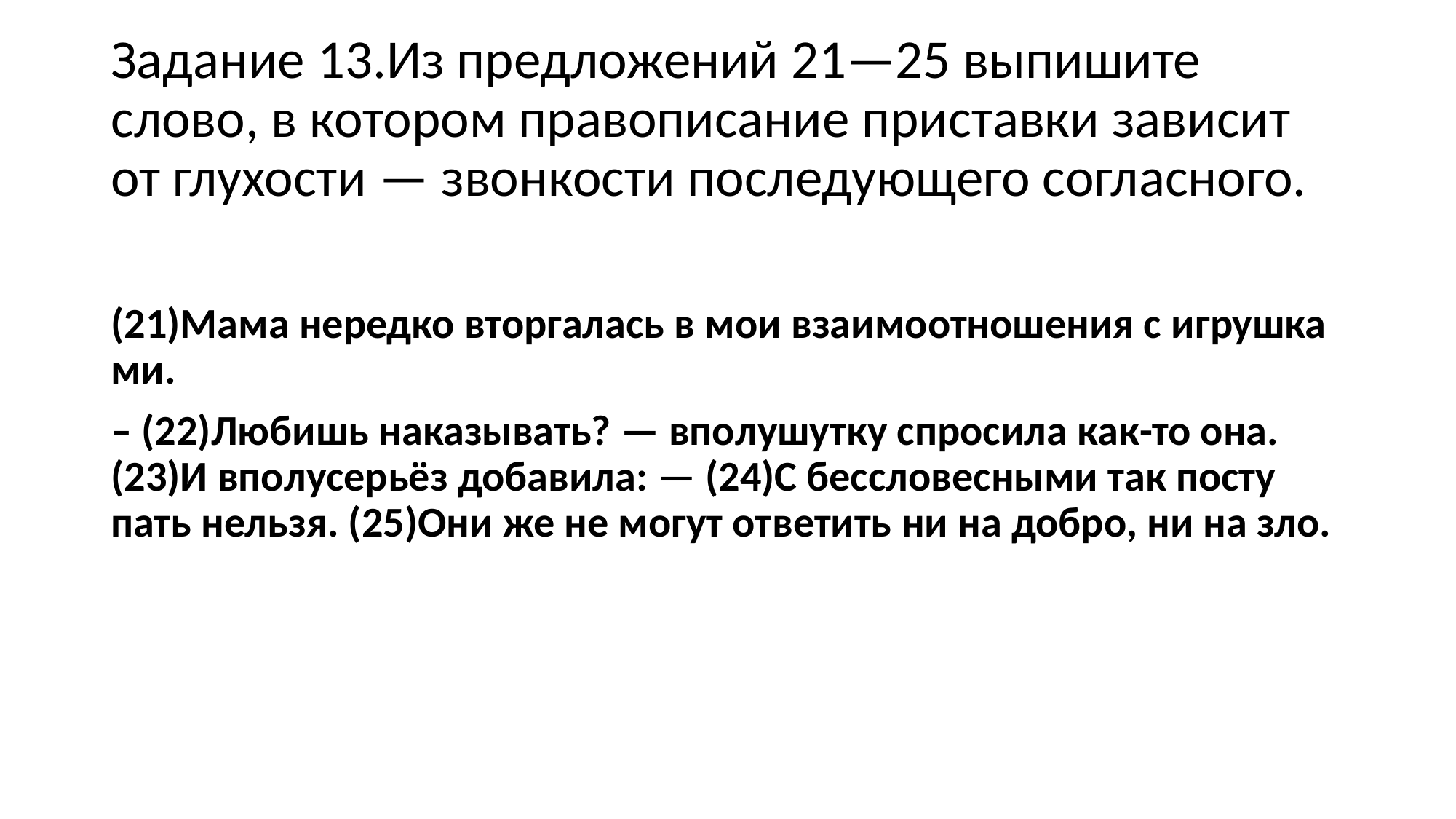

# Задание 13.Из предложений 21—25 выпишите слово, в котором правописание приставки зависит от глухости — звонкости последующего согласного.
(21)Мама не­ред­ко втор­га­лась в мои вза­и­мо­от­но­ше­ния с иг­руш­ка­ми.
– (22)Лю­бишь на­ка­зы­вать? — впо­лу­шут­ку спро­си­ла как-то она. (23)И впо­лу­серьёз до­ба­ви­ла: — (24)С бес­сло­вес­ны­ми так по­сту­пать нель­зя. (25)Они же не могут от­ве­тить ни на добро, ни на зло.